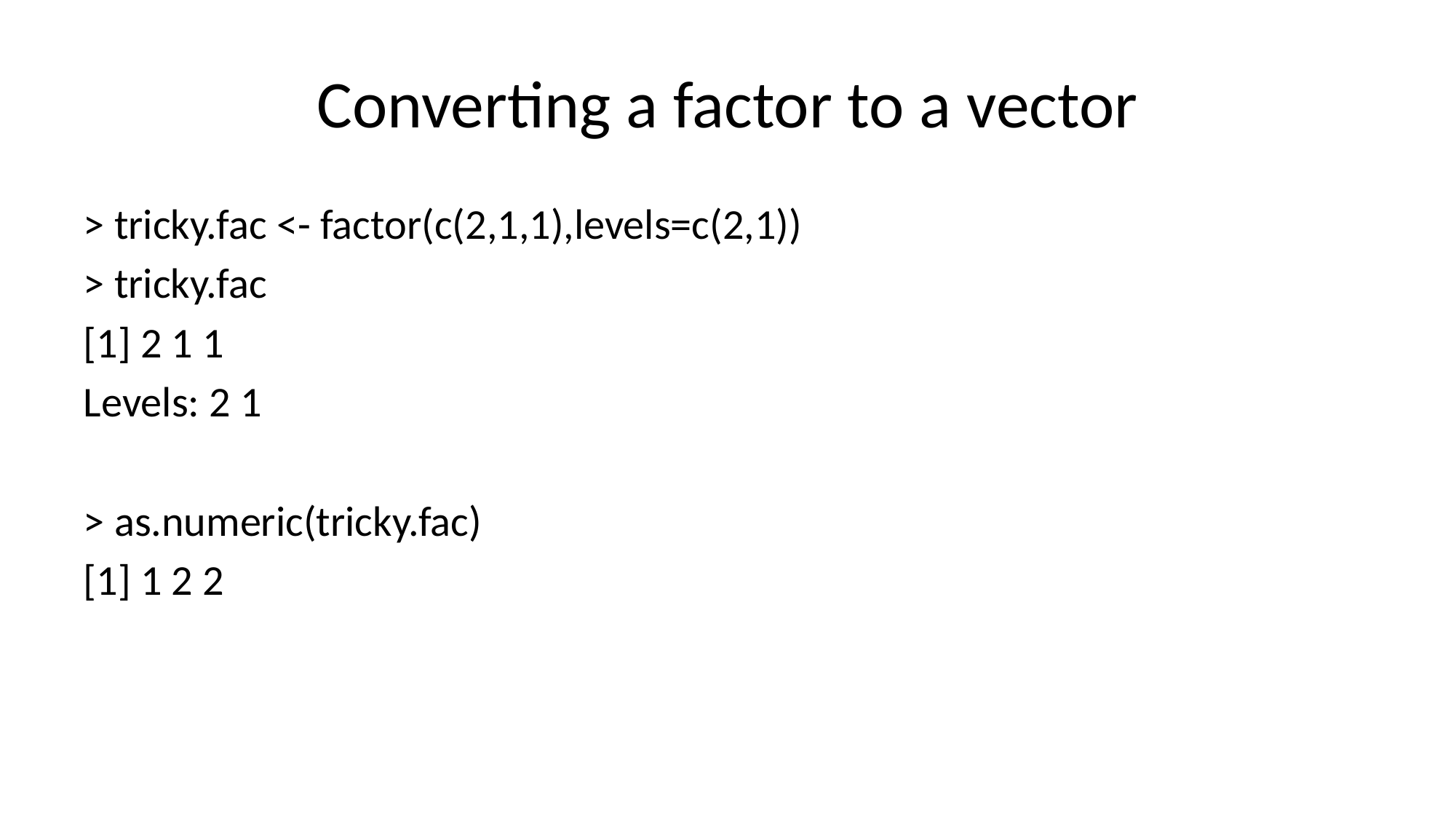

# Converting a factor to a vector
> tricky.fac <- factor(c(2,1,1),levels=c(2,1))
> tricky.fac
[1] 2 1 1
Levels: 2 1

> as.numeric(tricky.fac)
[1] 1 2 2